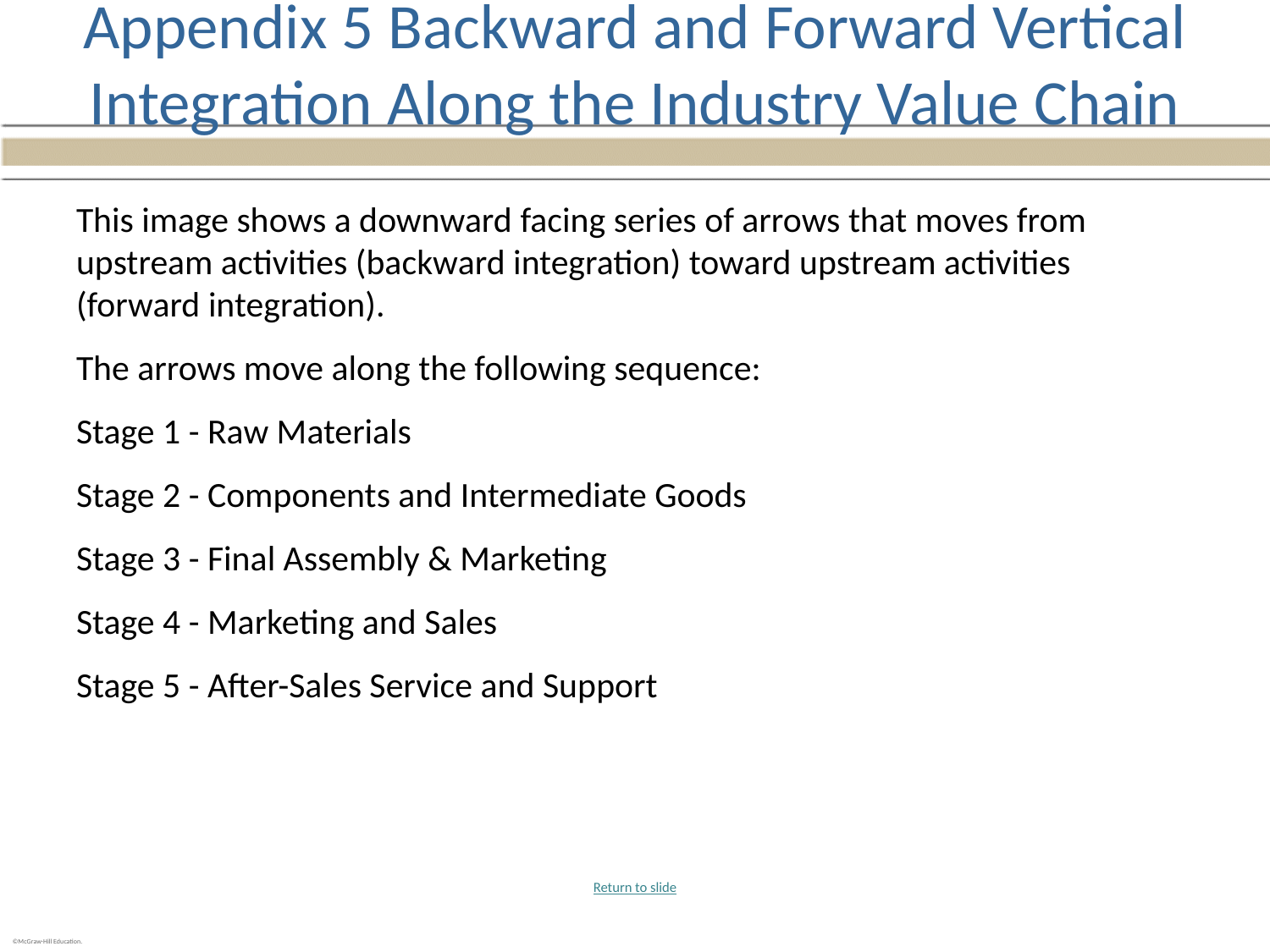

# Appendix 5 Backward and Forward Vertical Integration Along the Industry Value Chain
This image shows a downward facing series of arrows that moves from upstream activities (backward integration) toward upstream activities (forward integration).
The arrows move along the following sequence:
Stage 1 - Raw Materials
Stage 2 - Components and Intermediate Goods
Stage 3 - Final Assembly & Marketing
Stage 4 - Marketing and Sales
Stage 5 - After-Sales Service and Support
Return to slide